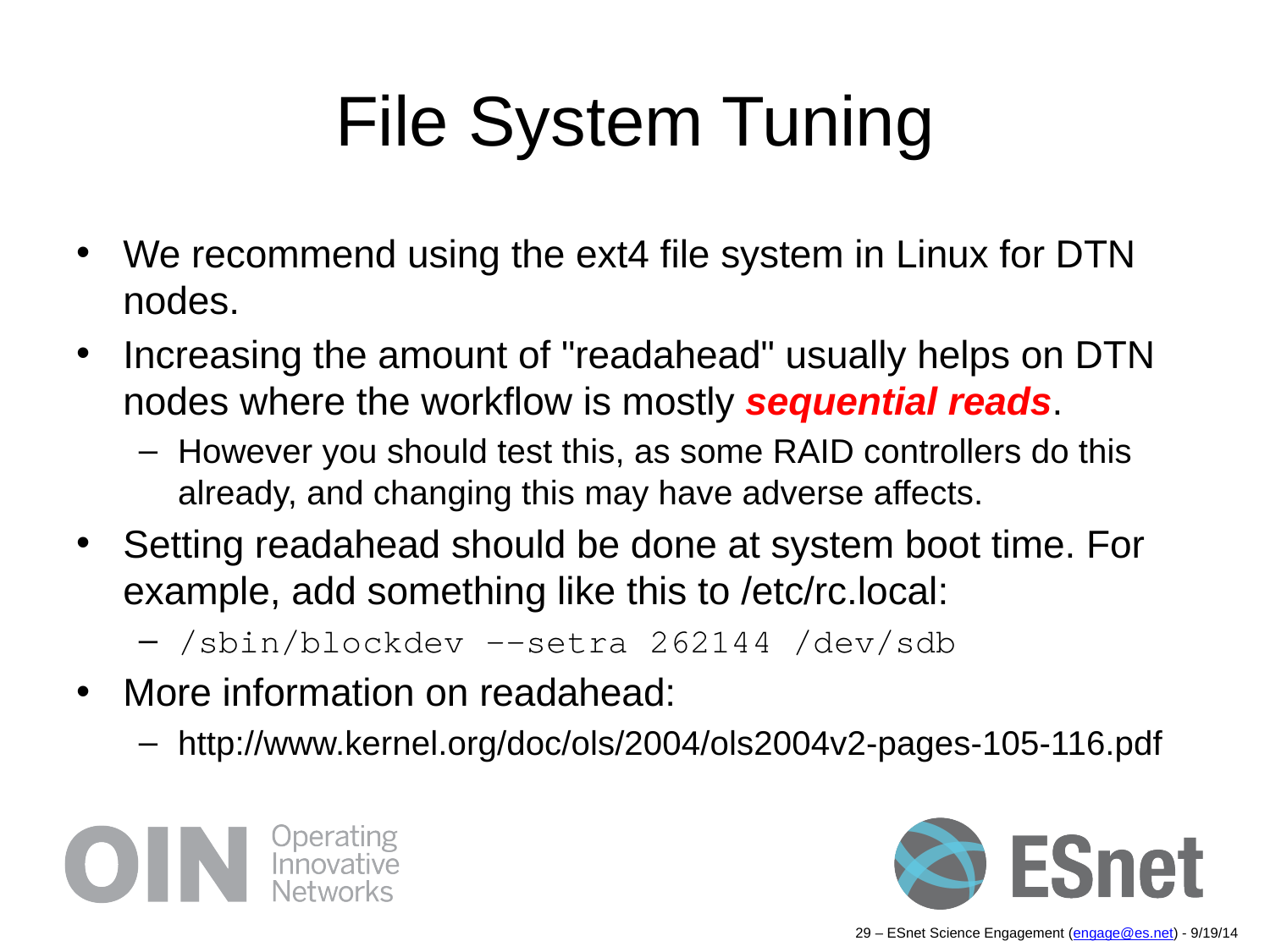

# File System Tuning
We recommend using the ext4 file system in Linux for DTN nodes.
Increasing the amount of "readahead" usually helps on DTN nodes where the workflow is mostly sequential reads.
However you should test this, as some RAID controllers do this already, and changing this may have adverse affects.
Setting readahead should be done at system boot time. For example, add something like this to /etc/rc.local:
/sbin/blockdev --setra 262144 /dev/sdb
More information on readahead:
http://www.kernel.org/doc/ols/2004/ols2004v2-pages-105-116.pdf

29 – ESnet Science Engagement (engage@es.net) - 9/19/14